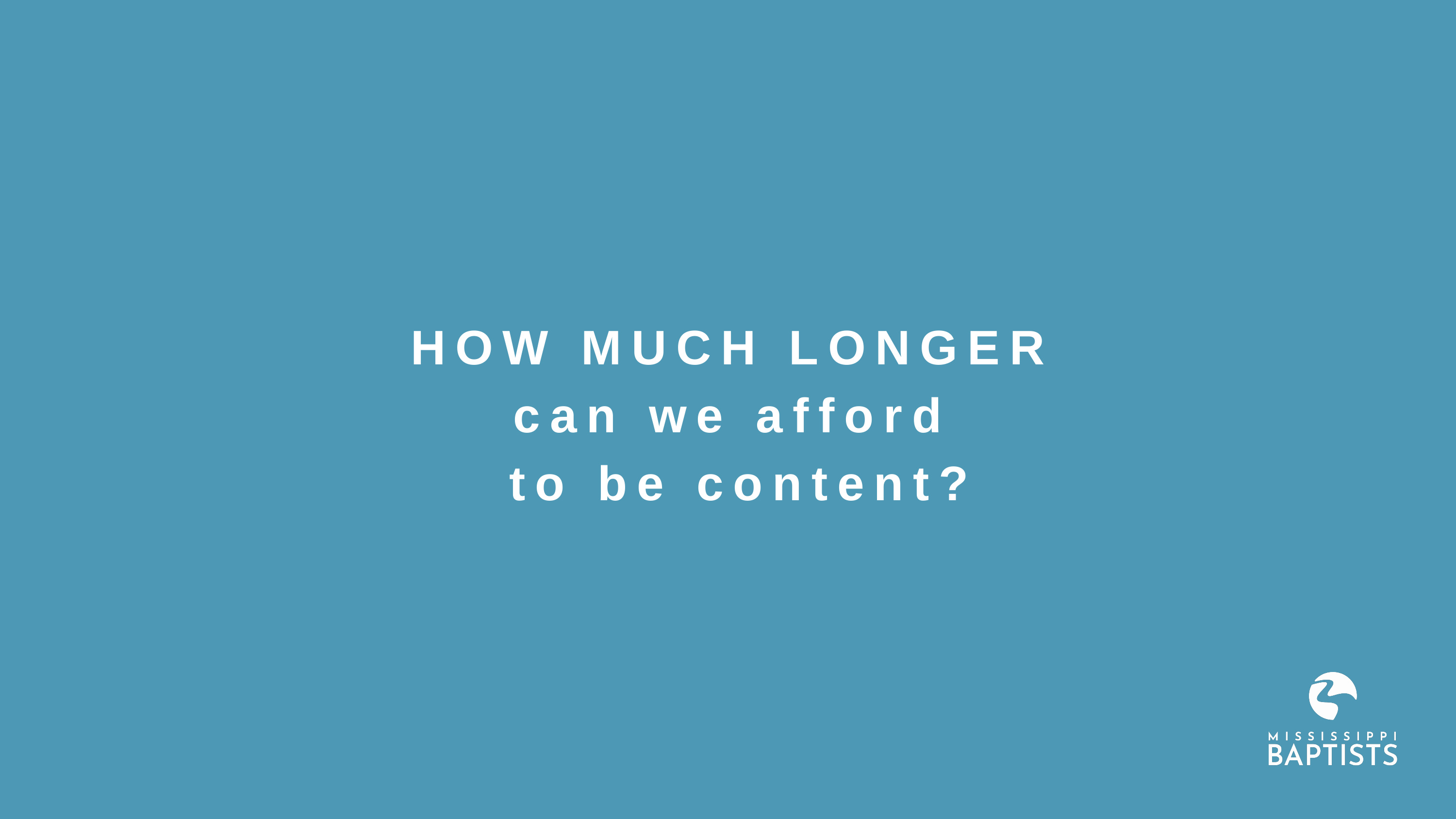

HOW MUCH LONGER
 can we afford
 to be content?